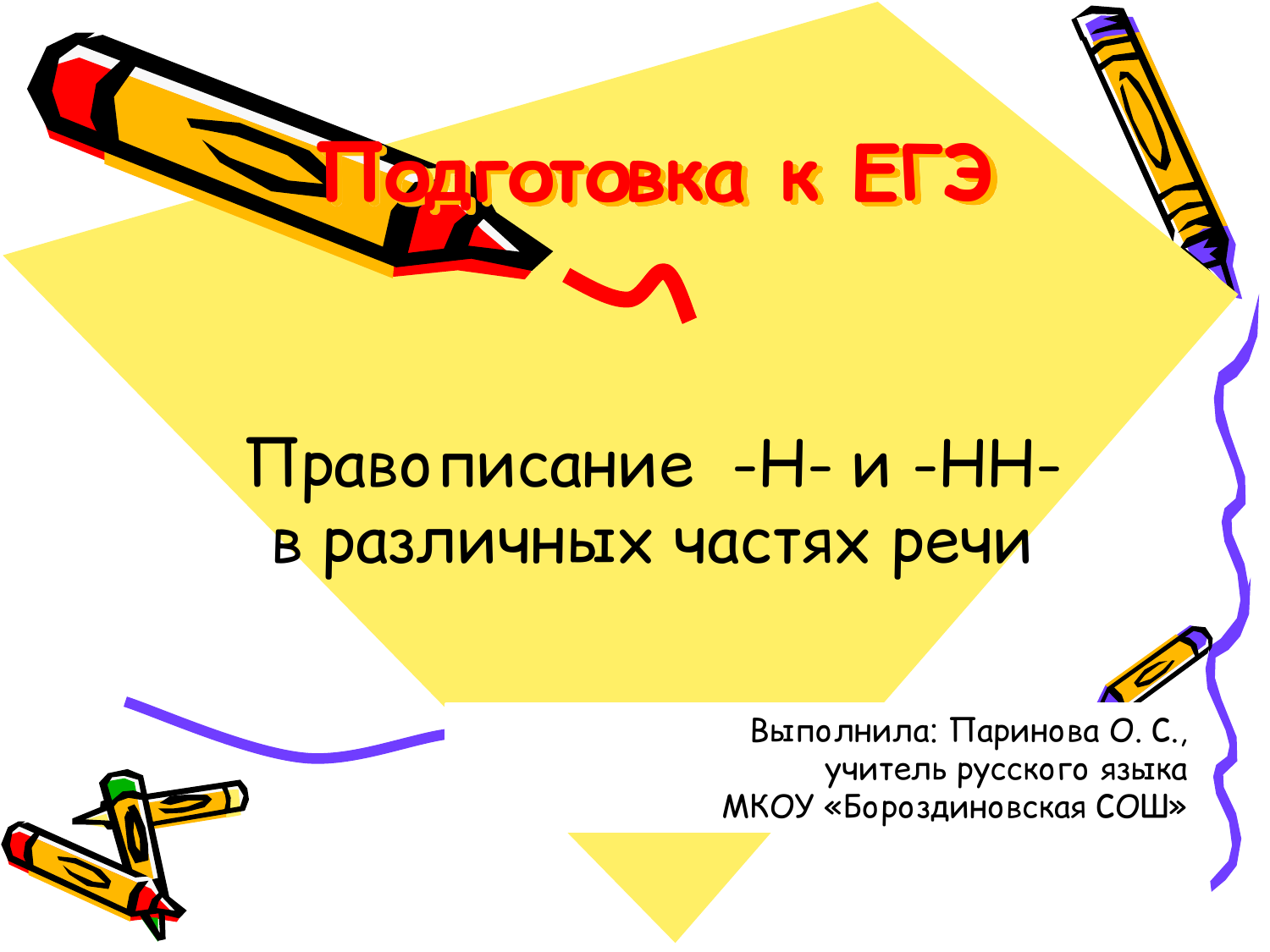

# Подготовка к ЕГЭ
Правописание  -Н- и -НН- в различных частях речи
Выполнила: Паринова О. С.,
учитель русского языка
МКОУ «Бороздиновская СОШ»